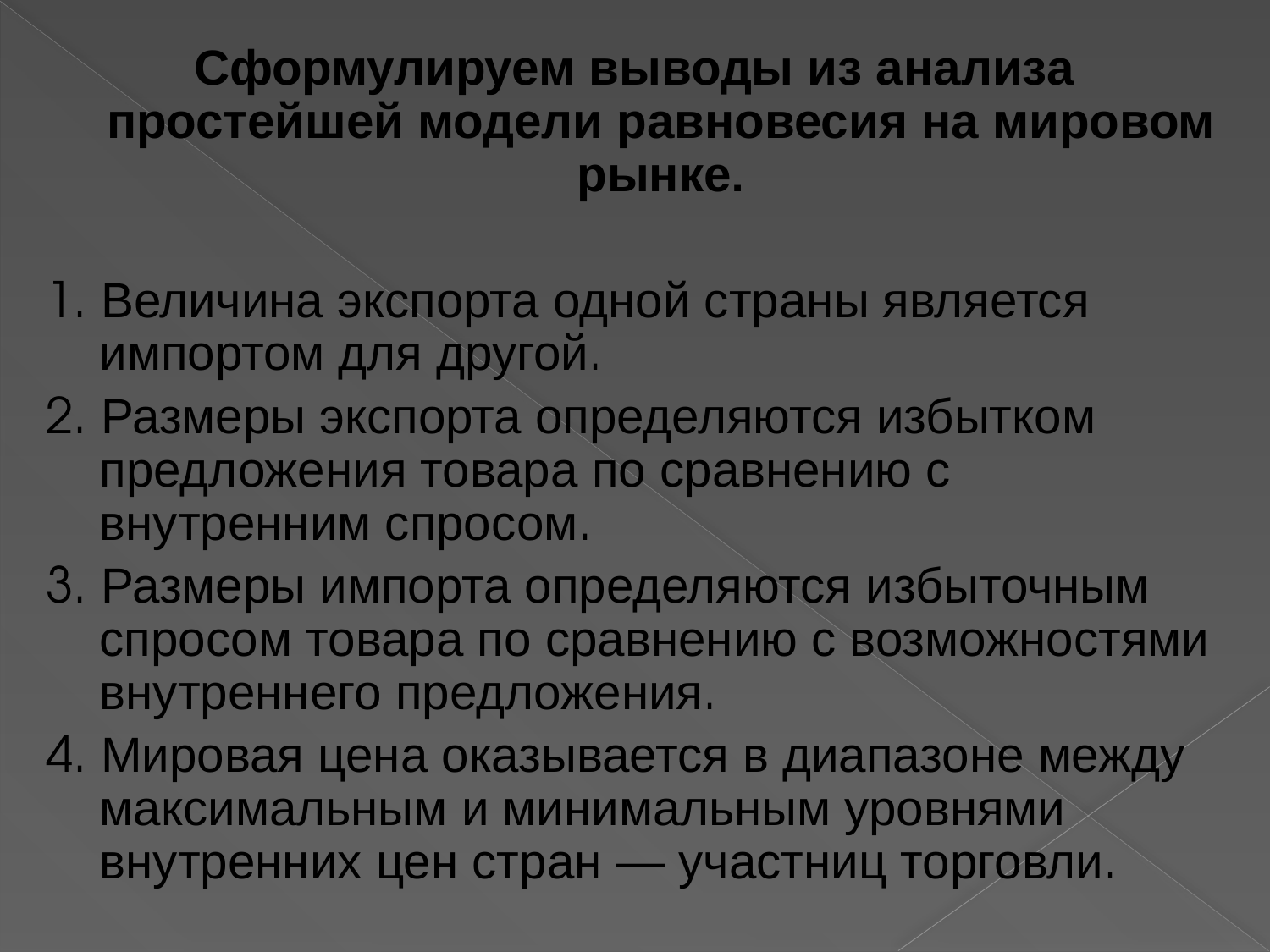

Сформулируем выводы из анализа простейшей модели равновесия на мировом рынке.

1. Величина экспорта одной страны является импортом для другой.
2. Размеры экспорта определяются избытком предложения товара по сравнению с внутренним спросом.
3. Размеры импорта определяются избыточным спросом товара по сравнению с возможностями внутреннего предложения.
4. Мировая цена оказывается в диапазоне между максимальным и минимальным уровнями внутренних цен стран — участниц торговли.